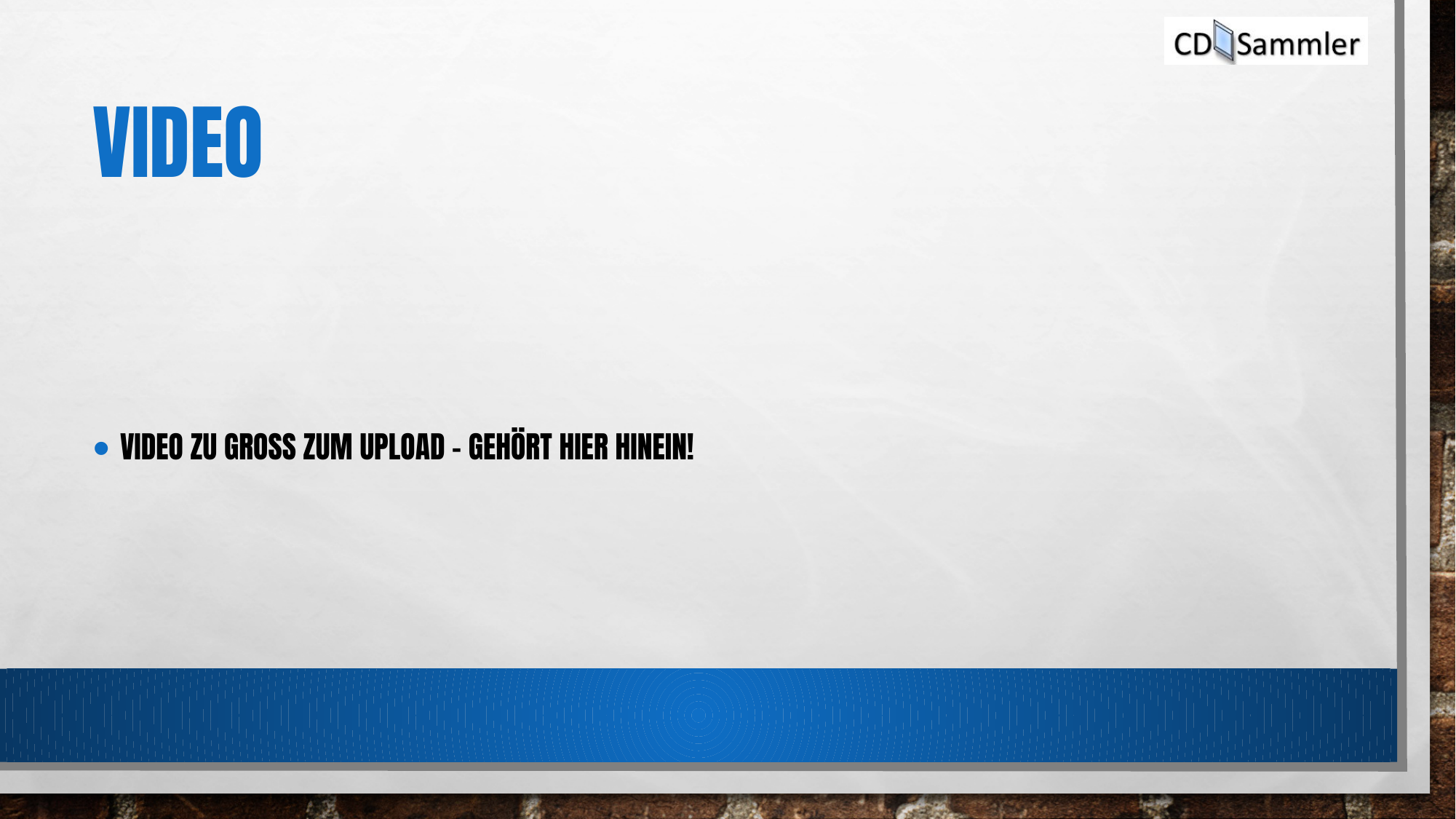

# Video
Video zu Gross zum Upload – gehört hier hinein!